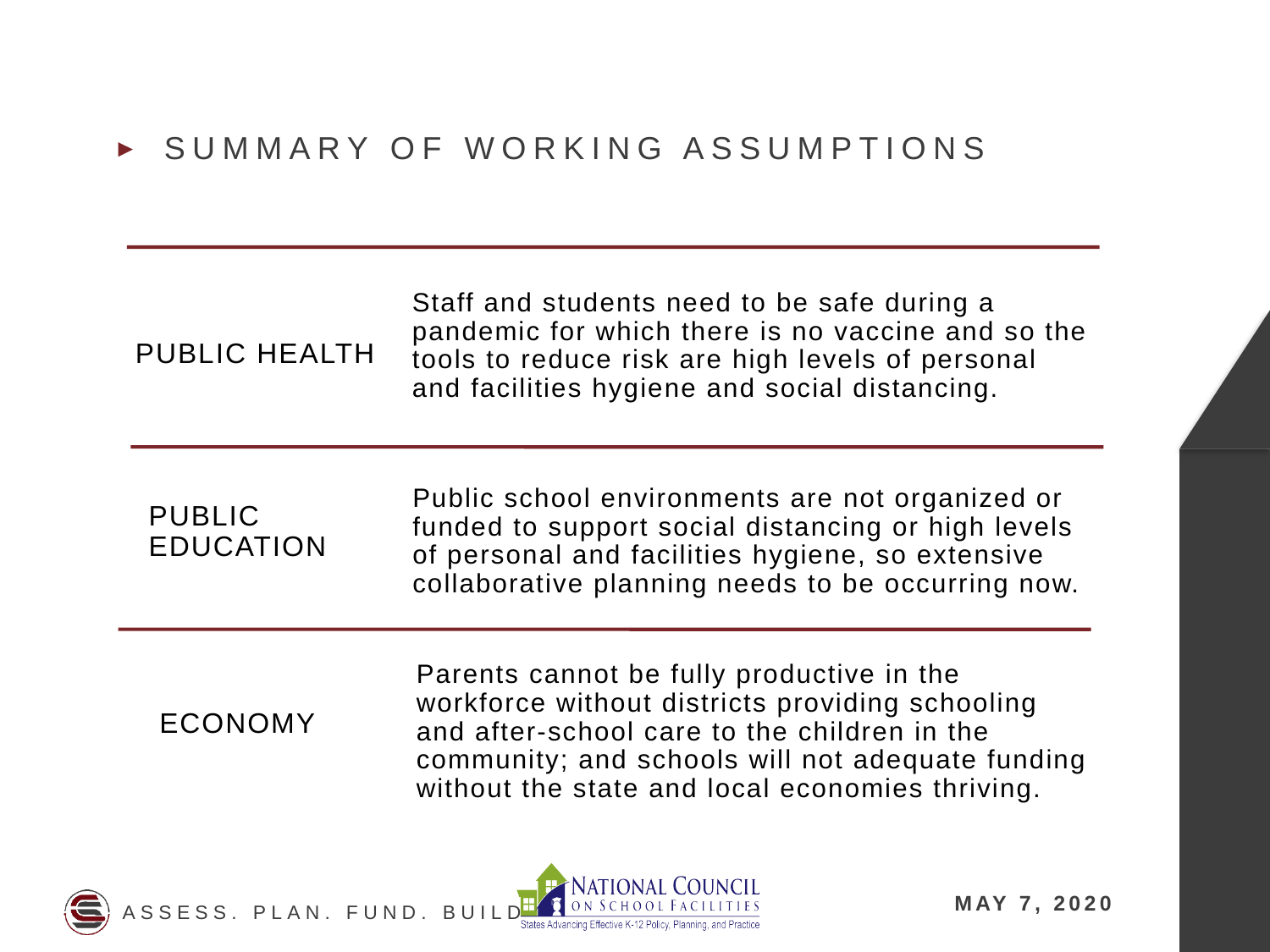

Summary of working Assumptions

Public Health
Staff and students need to be safe during a pandemic for which there is no vaccine and so the tools to reduce risk are high levels of personal and facilities hygiene and social distancing.

Public education
Public school environments are not organized or funded to support social distancing or high levels of personal and facilities hygiene, so extensive collaborative planning needs to be occurring now.

Parents cannot be fully productive in the workforce without districts providing schooling and after-school care to the children in the community; and schools will not adequate funding without the state and local economies thriving.

Economy
May 7, 2020